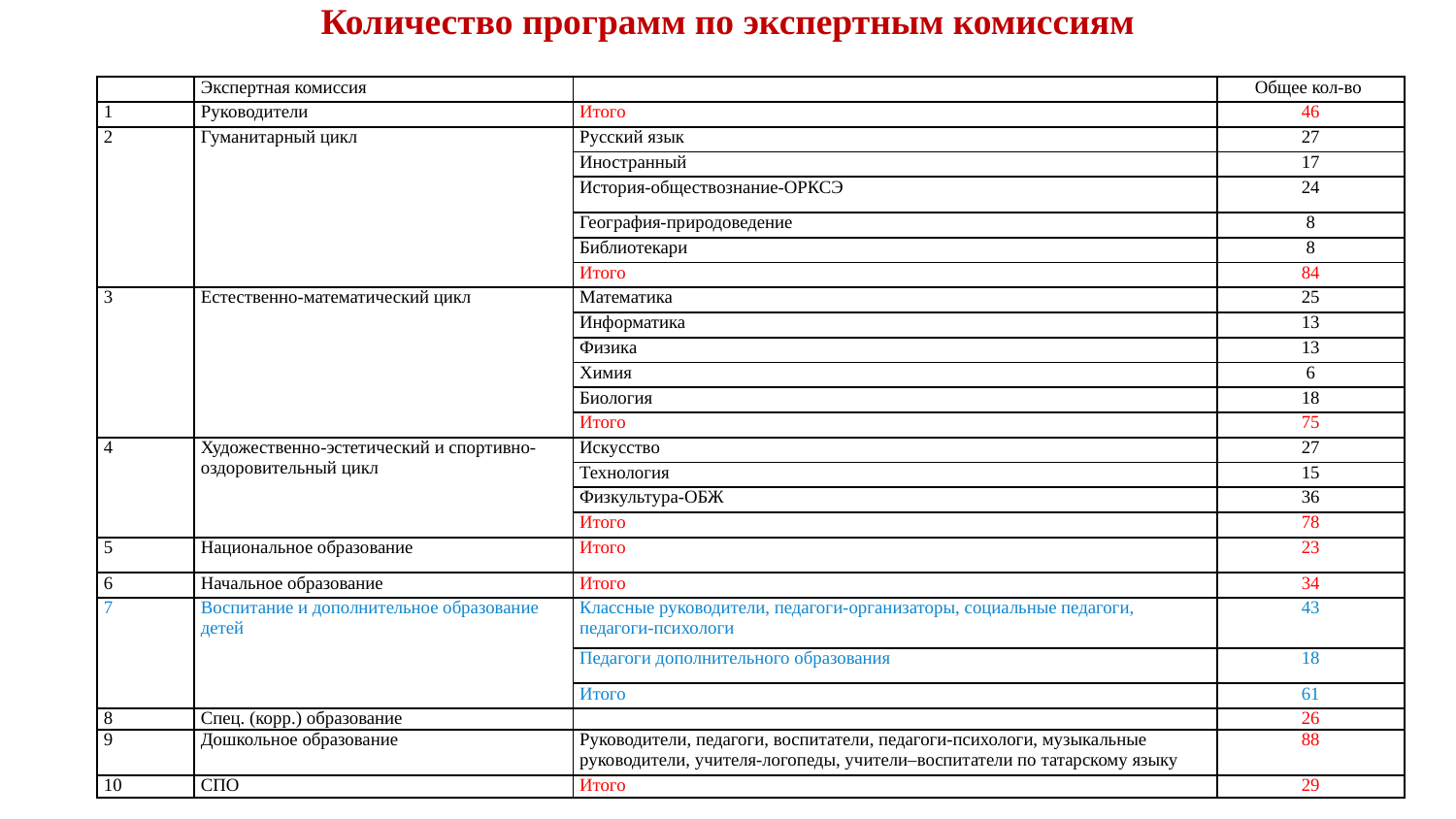

# Количество программ по экспертным комиссиям
|  | Экспертная комиссия |  | Общее кол-во |
| --- | --- | --- | --- |
| 1 | Руководители | Итого | 46 |
| 2 | Гуманитарный цикл | Русский язык | 27 |
|  |  | Иностранный | 17 |
|  |  | История-обществознание-ОРКСЭ | 24 |
|  |  | География-природоведение | 8 |
|  |  | Библиотекари | 8 |
|  |  | Итого | 84 |
| 3 | Естественно-математический цикл | Математика | 25 |
|  |  | Информатика | 13 |
|  |  | Физика | 13 |
|  |  | Химия | 6 |
|  |  | Биология | 18 |
|  |  | Итого | 75 |
| 4 | Художественно-эстетический и спортивно-оздоровительный цикл | Искусство | 27 |
|  |  | Технология | 15 |
|  |  | Физкультура-ОБЖ | 36 |
|  |  | Итого | 78 |
| 5 | Национальное образование | Итого | 23 |
| 6 | Начальное образование | Итого | 34 |
| 7 | Воспитание и дополнительное образование детей | Классные руководители, педагоги-организаторы, социальные педагоги, педагоги-психологи | 43 |
|  |  | Педагоги дополнительного образования | 18 |
|  |  | Итого | 61 |
| 8 | Спец. (корр.) образование |  | 26 |
| 9 | Дошкольное образование | Руководители, педагоги, воспитатели, педагоги-психологи, музыкальные руководители, учителя-логопеды, учители–воспитатели по татарскому языку | 88 |
| 10 | СПО | Итого | 29 |